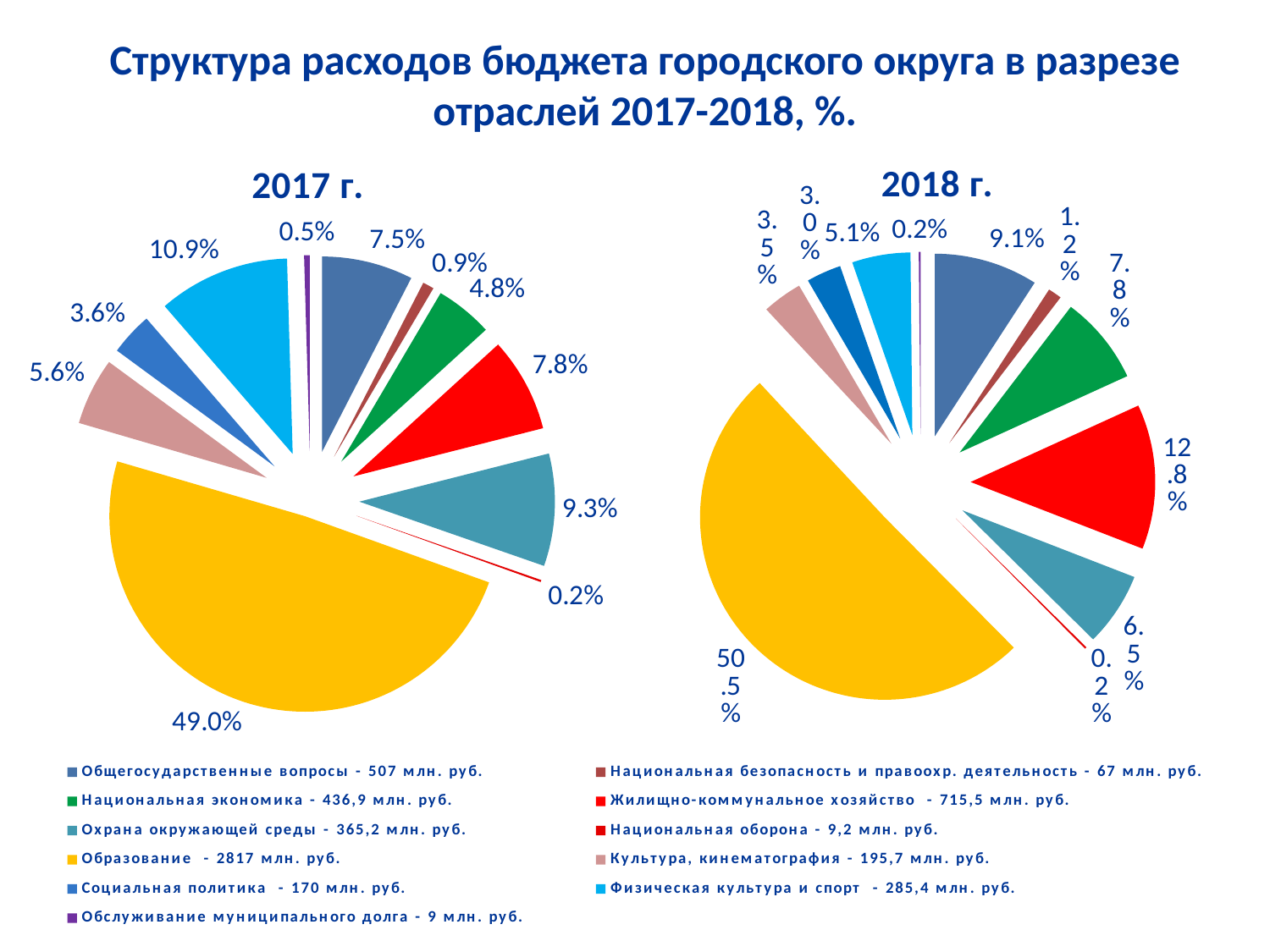

Структура расходов бюджета городского округа в разрезе отраслей 2017-2018, %.

### Chart: 2017 г.

| Category | 2019 г. |
|---|---|
| Общегосударственные вопросы - 507 млн. руб. | 370.5 |
| Национальная безопасность и правоохр. деятельность - 67 млн. руб. | 45.9 |
| Национальная экономика - 436,9 млн. руб. | 233.5 |
| Жилищно-коммунальное хозяйство  - 715,5 млн. руб. | 383.4 |
| Охрана окружающей среды - 365,2 млн. руб. | 456.7 |
| Национальная оборона - 9,2 млн. руб. | 8.1 |
| Образование  - 2817 млн. руб. | 2408.3 |
| Культура, кинематография - 195,7 млн. руб. | 272.8999999999998 |
| Социальная политика  - 170 млн. руб. | 174.6 |
| Физическая культура и спорт  - 285,4 млн. руб. | 535.0 |
| Обслуживание муниципального долга - 9 млн. руб. | 22.9 |

### Chart: 2018 г.

| Category | 2018 г. |
|---|---|
| Общегосударственные вопросы | 507.0 |
| Национальная безопасность и правоохранительная деятельность | 67.0 |
| Национальная экономика | 436.9 |
| Жилищно-коммунальное хозяйство  | 715.5 |
| Охрана окружающей среды | 365.2 |
| Национальная оборона | 9.200000000000001 |
| Образование  | 2817.0 |
| Культура, кинематография | 195.7 |
| Социальная политика  | 170.0 |
| Физическая культура и спорт  | 285.3999999999998 |
| Обслуживание государственного и муниципального долга | 9.0 |
4